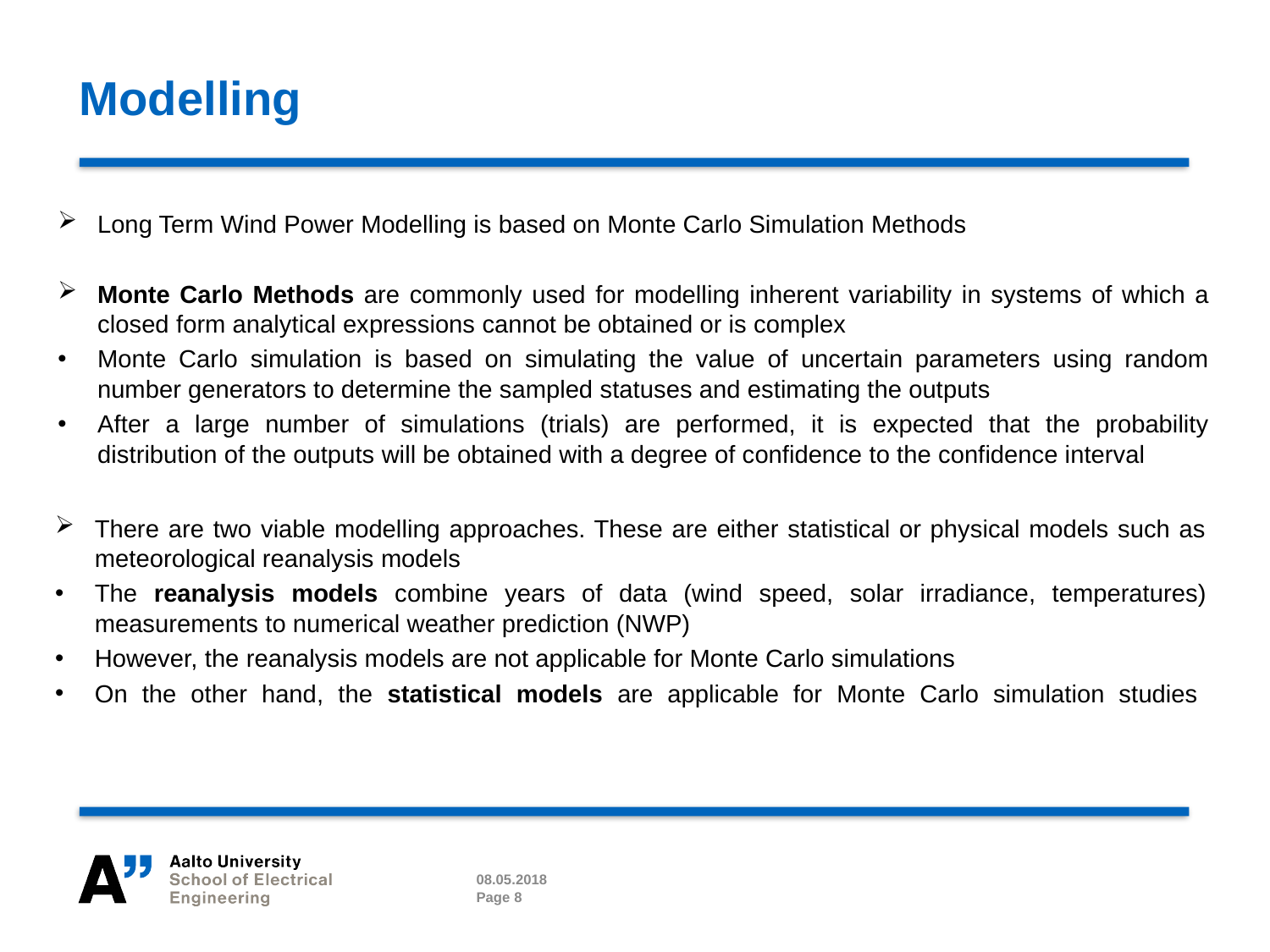

# Modelling
Long Term Wind Power Modelling is based on Monte Carlo Simulation Methods

Monte Carlo Methods are commonly used for modelling inherent variability in systems of which a closed form analytical expressions cannot be obtained or is complex
Monte Carlo simulation is based on simulating the value of uncertain parameters using random number generators to determine the sampled statuses and estimating the outputs
After a large number of simulations (trials) are performed, it is expected that the probability distribution of the outputs will be obtained with a degree of confidence to the confidence interval

There are two viable modelling approaches. These are either statistical or physical models such as meteorological reanalysis models
The reanalysis models combine years of data (wind speed, solar irradiance, temperatures) measurements to numerical weather prediction (NWP)
However, the reanalysis models are not applicable for Monte Carlo simulations
On the other hand, the statistical models are applicable for Monte Carlo simulation studies

08.05.2018
Page 8